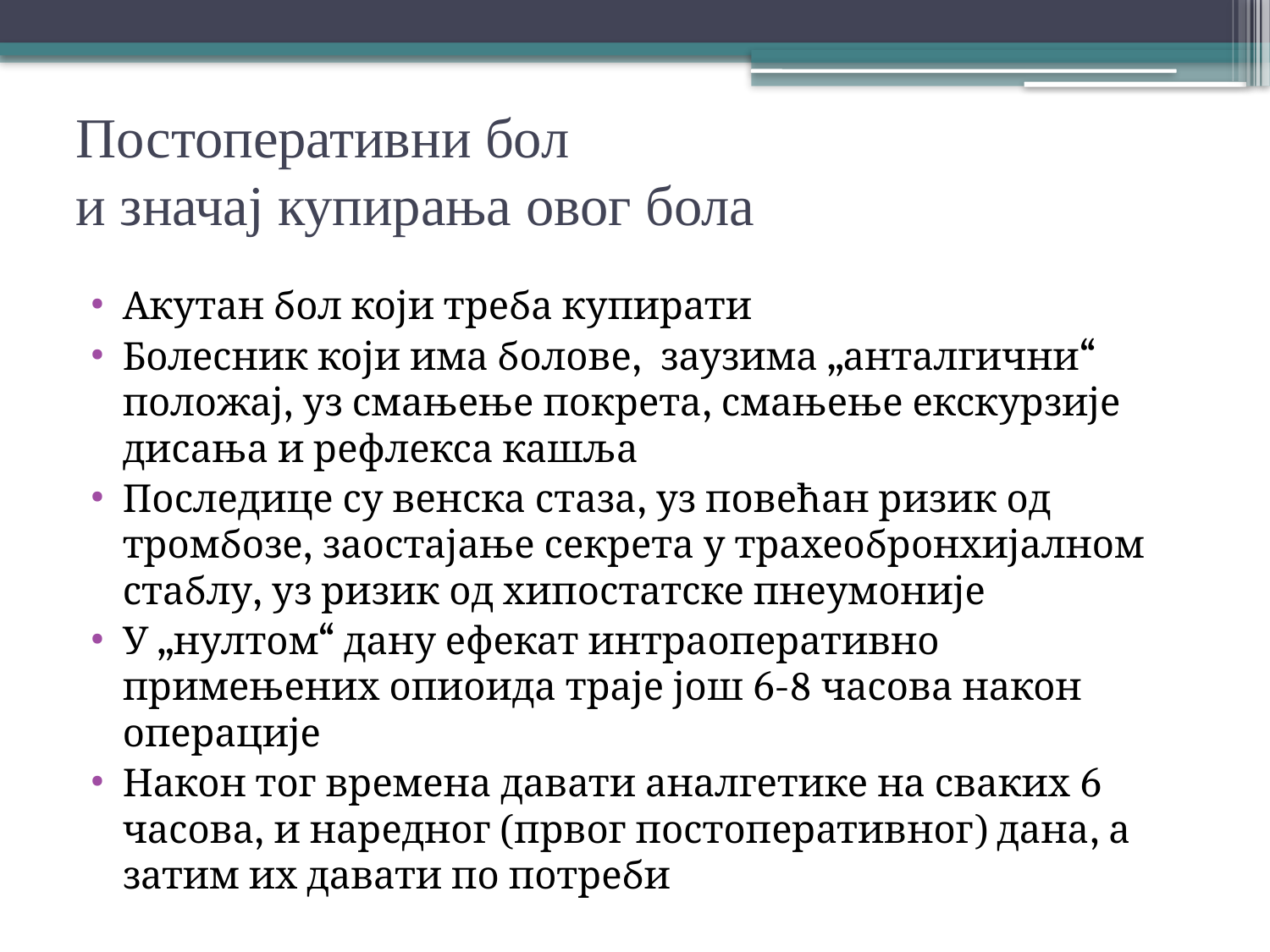

# Постоперативни бол и значај купирања овог бола
Акутан бол који треба купирати
Болесник који има болове,  заузима „анталгични“ положај, уз смањење покрета, смањење екскурзије дисања и рефлекса кашља
Последице су венска стаза, уз повећан ризик од тромбозе, заостајање секрета у трахеобронхијалном стаблу, уз ризик од хипостатске пнеумоније
У „нултом“ дану ефекат интраоперативно примењених опиоида траје још 6-8 часова након операције
Након тог времена давати аналгетике на сваких 6 часова, и наредног (првог постоперативног) дана, а затим их давати по потреби